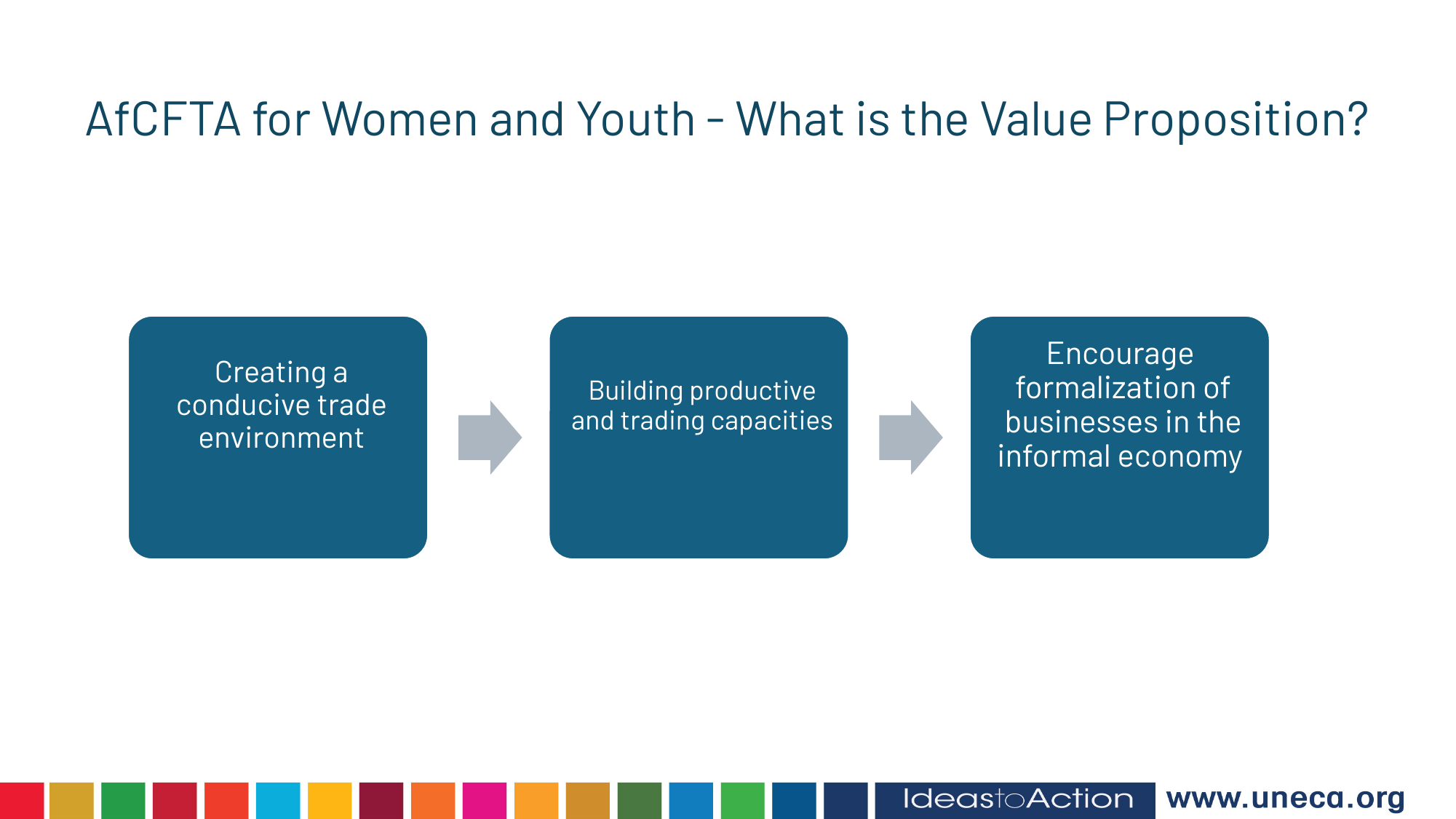

AfCFTA for Women and Youth - What is the Value Proposition?

Creating a conducive trade environment

Building productive and trading capacities

Encourage  formalization of businesses in the informal economy